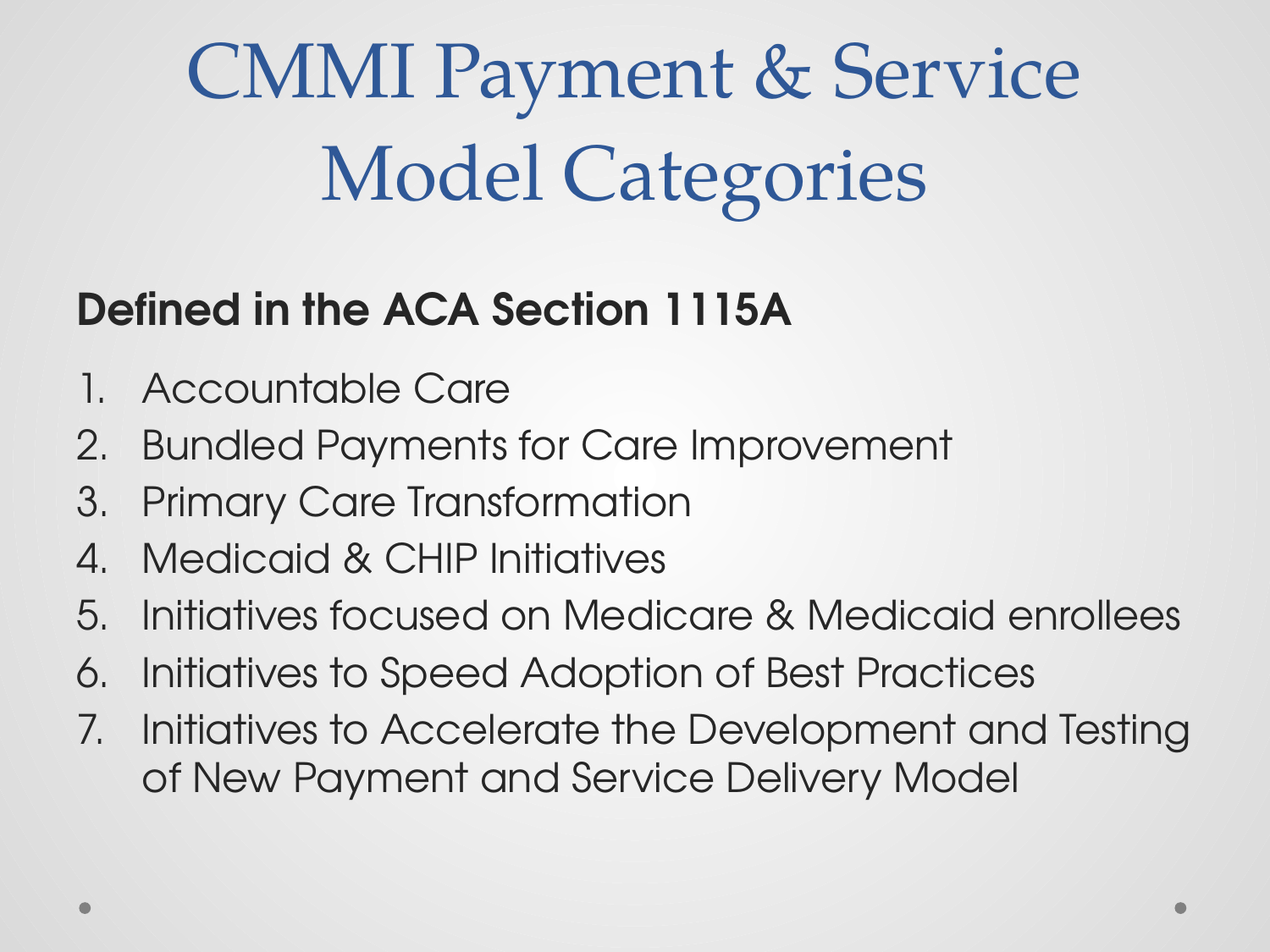

# CMMI Payment & Service Model Categories
Defined in the ACA Section 1115A
Accountable Care
Bundled Payments for Care Improvement
Primary Care Transformation
Medicaid & CHIP Initiatives
Initiatives focused on Medicare & Medicaid enrollees
Initiatives to Speed Adoption of Best Practices
Initiatives to Accelerate the Development and Testing of New Payment and Service Delivery Model